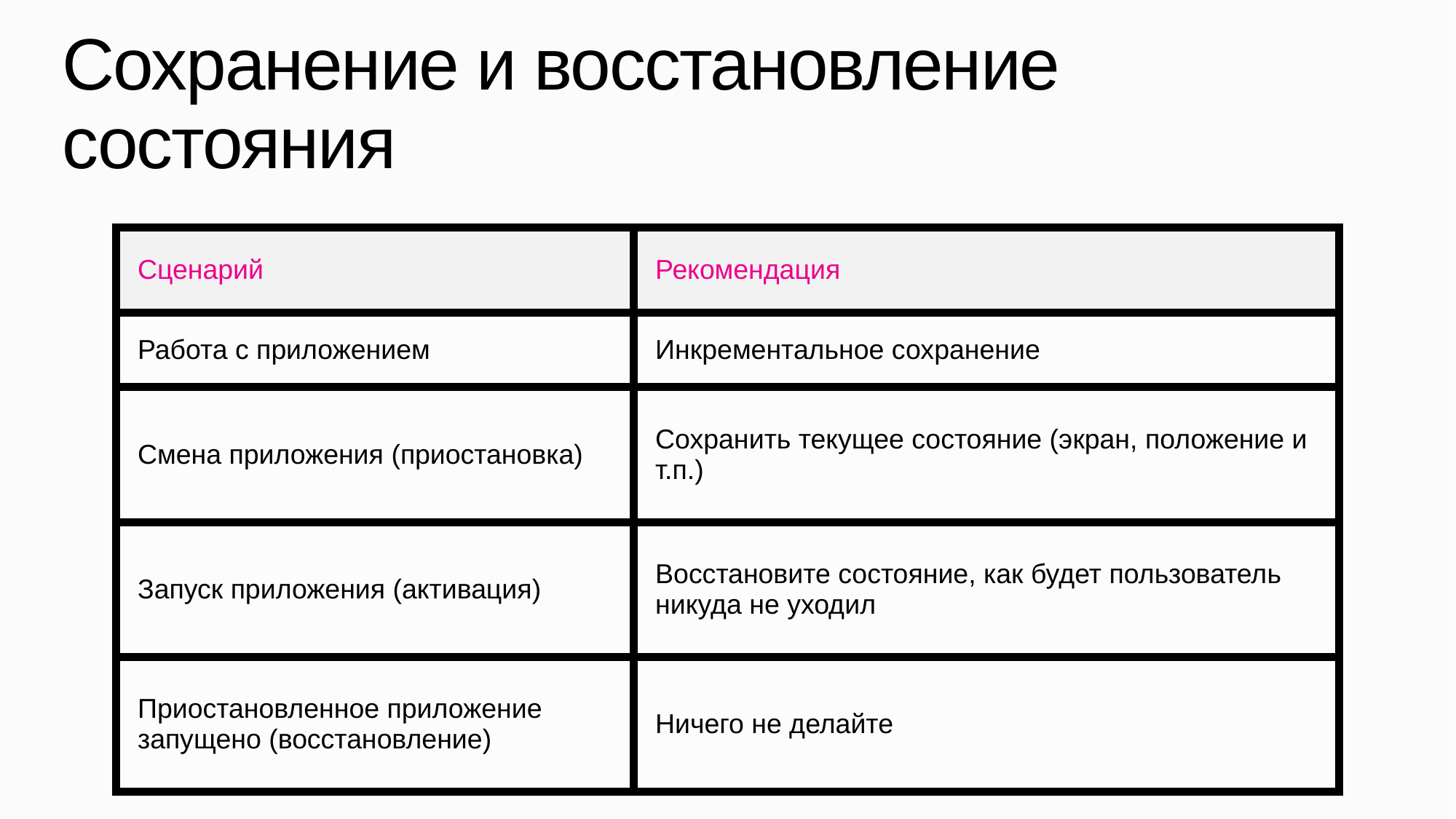

# Сохранение и восстановление состояния
| Сценарий | Рекомендация |
| --- | --- |
| Работа с приложением | Инкрементальное сохранение |
| Смена приложения (приостановка) | Сохранить текущее состояние (экран, положение и т.п.) |
| Запуск приложения (активация) | Восстановите состояние, как будет пользователь никуда не уходил |
| Приостановленное приложение запущено (восстановление) | Ничего не делайте |